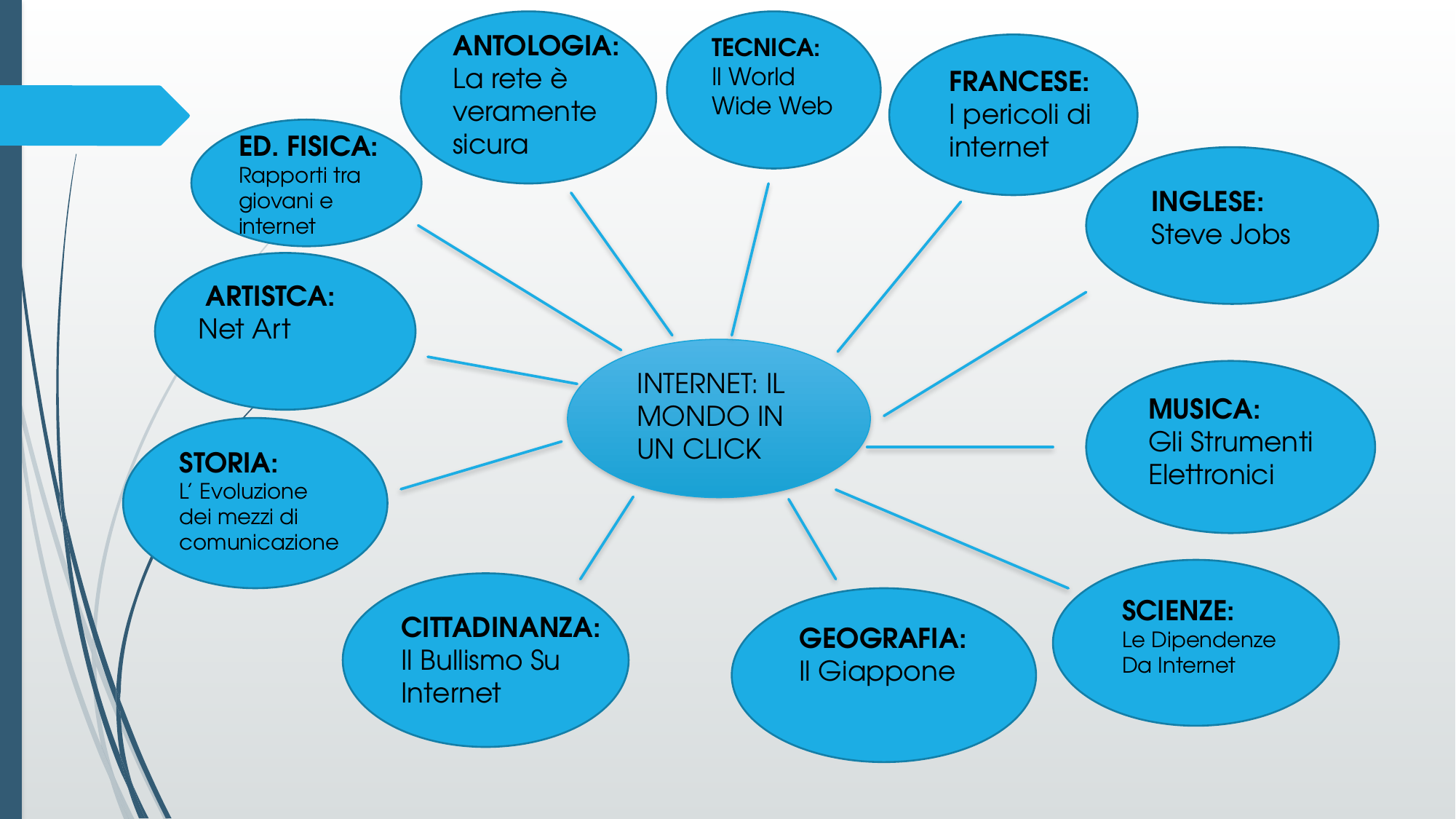

ANTOLOGIA:
La rete è veramente sicura

TECNICA:
Il World Wide Web

FRANCESE:
I pericoli di internet

ED. FISICA:
Rapporti tra giovani e internet

INGLESE:
Steve Jobs

 ARTISTCA:
Net Art

INTERNET: IL MONDO IN UN CLICK

MUSICA:
Gli Strumenti Elettronici

STORIA:
L’ Evoluzione dei mezzi di comunicazione

SCIENZE:
Le Dipendenze Da Internet
CITTADINANZA:
Il Bullismo Su Internet
GEOGRAFIA:
Il Giappone